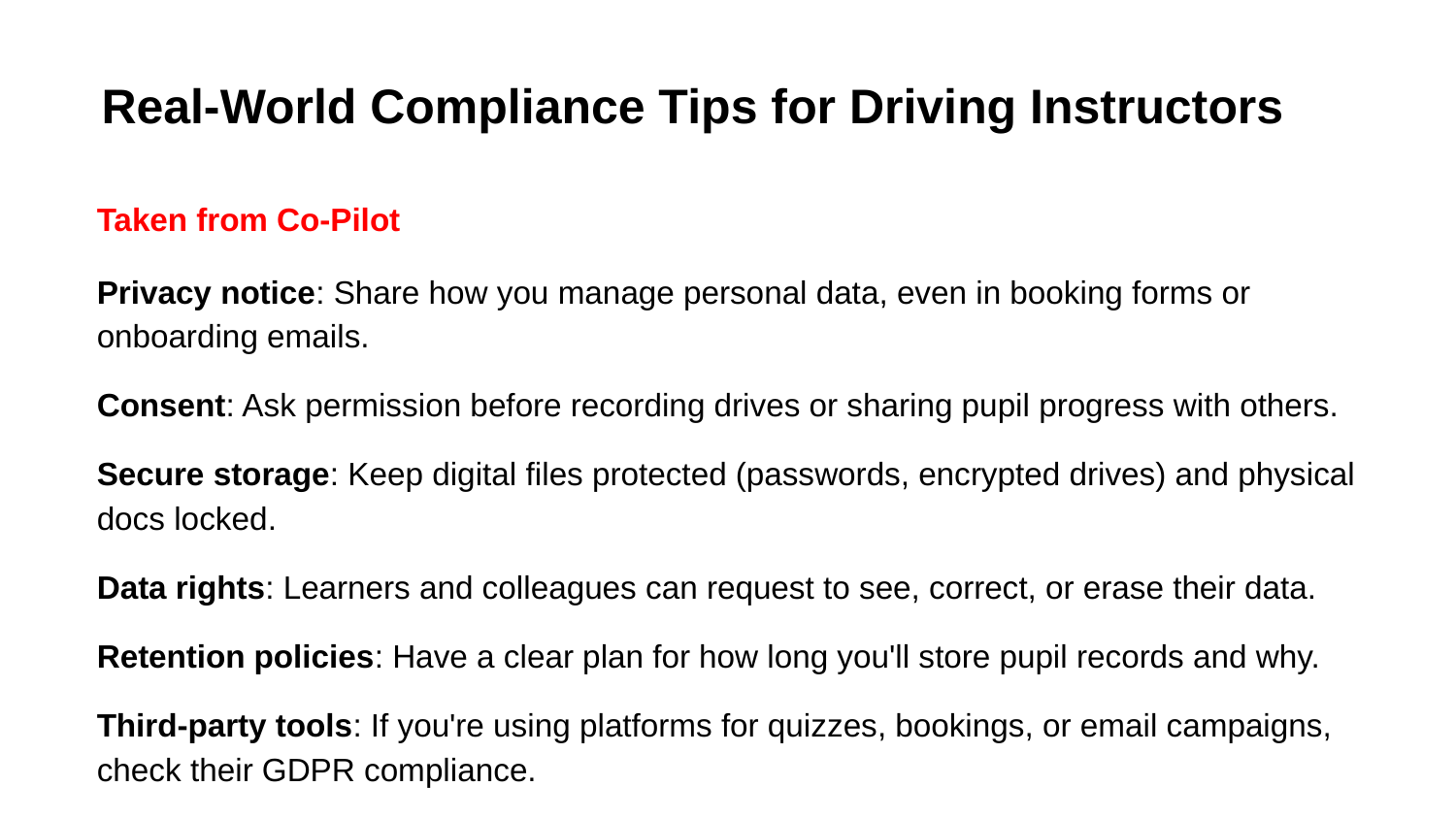

Real-World Compliance Tips for Driving Instructors
Taken from Co-Pilot
Privacy notice: Share how you manage personal data, even in booking forms or onboarding emails.
Consent: Ask permission before recording drives or sharing pupil progress with others.
Secure storage: Keep digital files protected (passwords, encrypted drives) and physical docs locked.
Data rights: Learners and colleagues can request to see, correct, or erase their data.
Retention policies: Have a clear plan for how long you'll store pupil records and why.
Third-party tools: If you're using platforms for quizzes, bookings, or email campaigns, check their GDPR compliance.